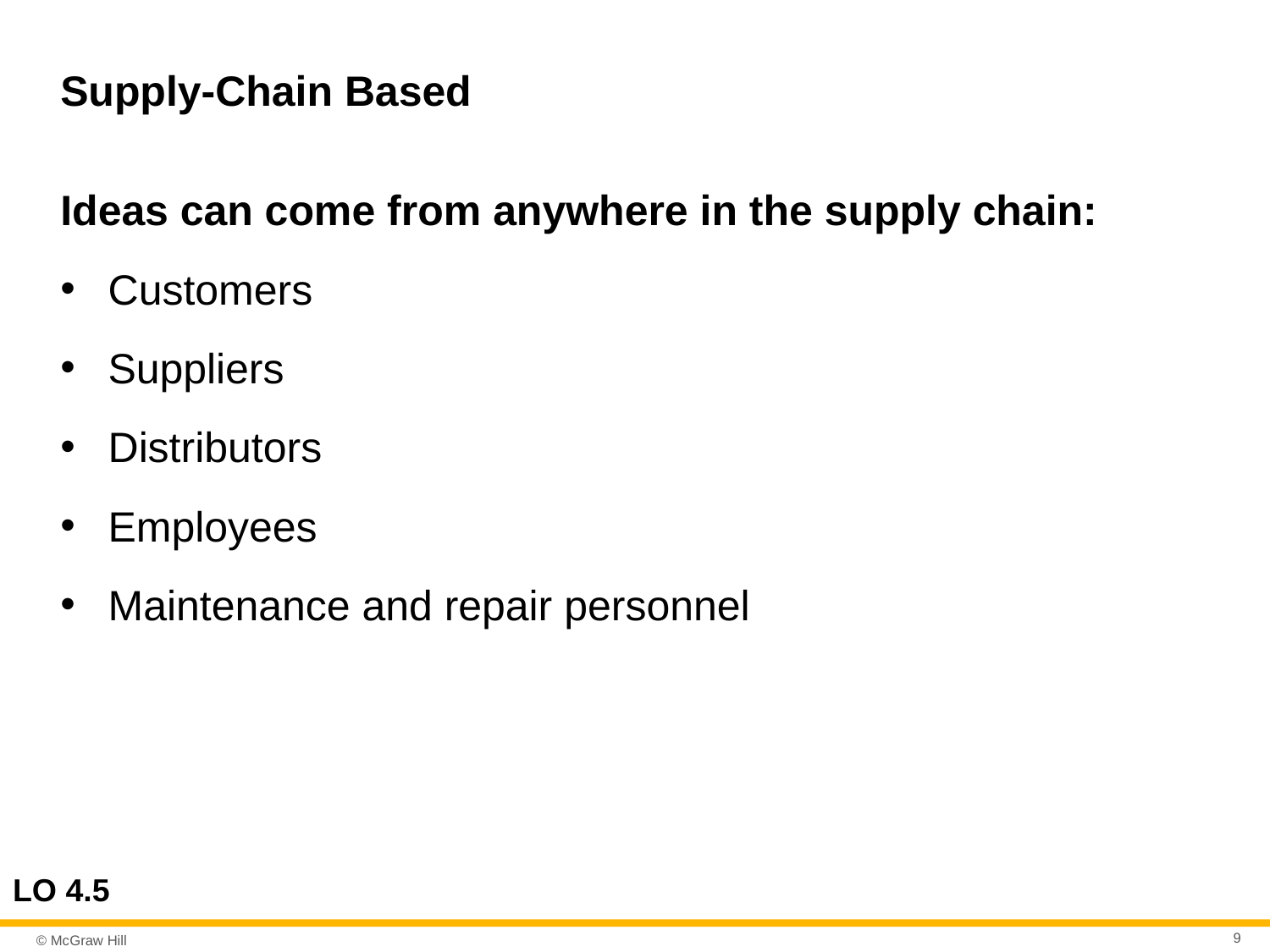

# Supply-Chain Based
Ideas can come from anywhere in the supply chain:
Customers
Suppliers
Distributors
Employees
Maintenance and repair personnel
LO 4.5